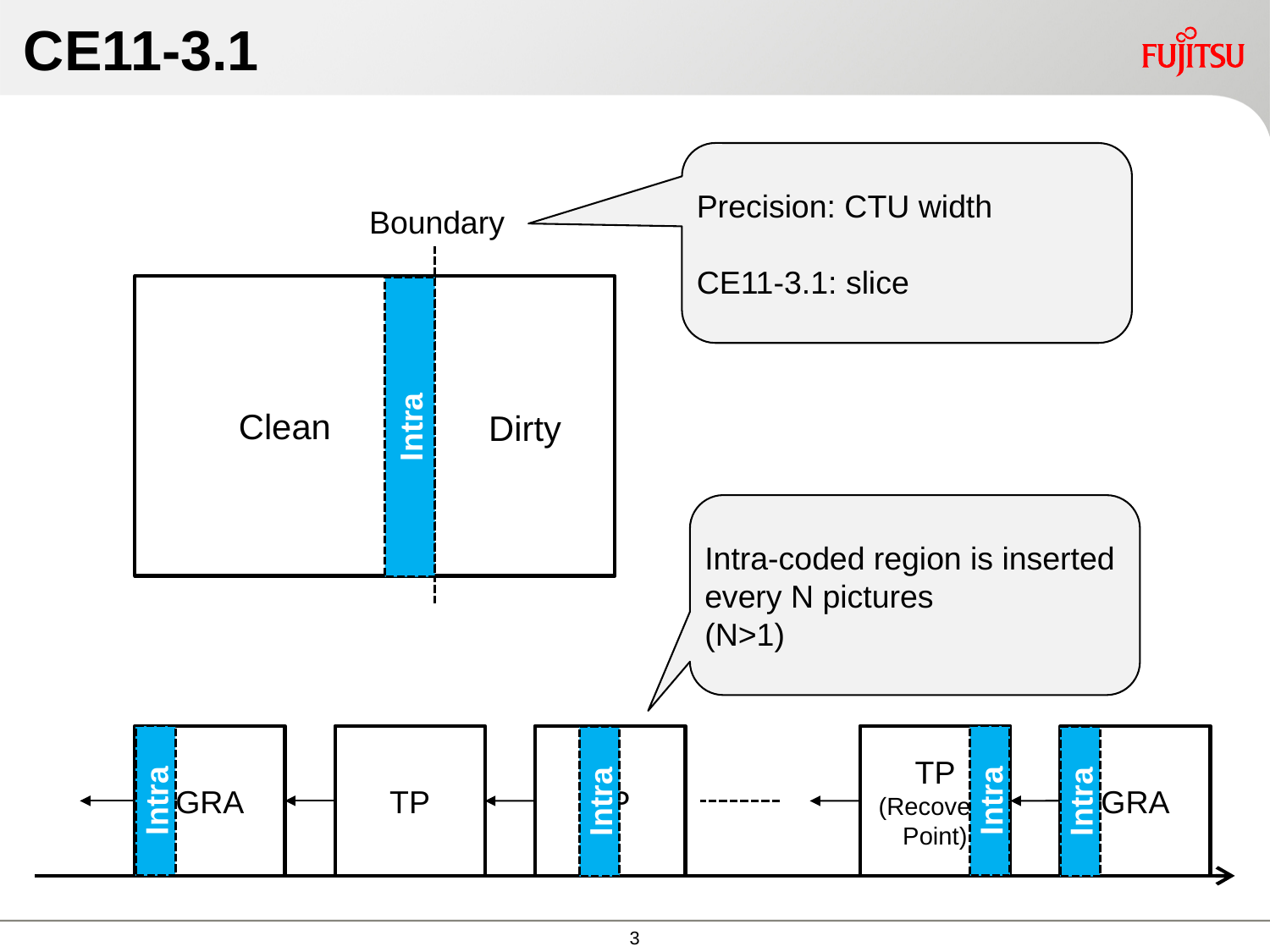

# CE11-3.1
Precision: CTU width

CE11-3.1: slice
Boundary

Clean
Intra
Dirty
Intra-coded region is inserted every N pictures
(N>1)
GRA
GRA
TP
TP
TP
(Recovery
Point)
Intra
Intra
Intra
Intra
3